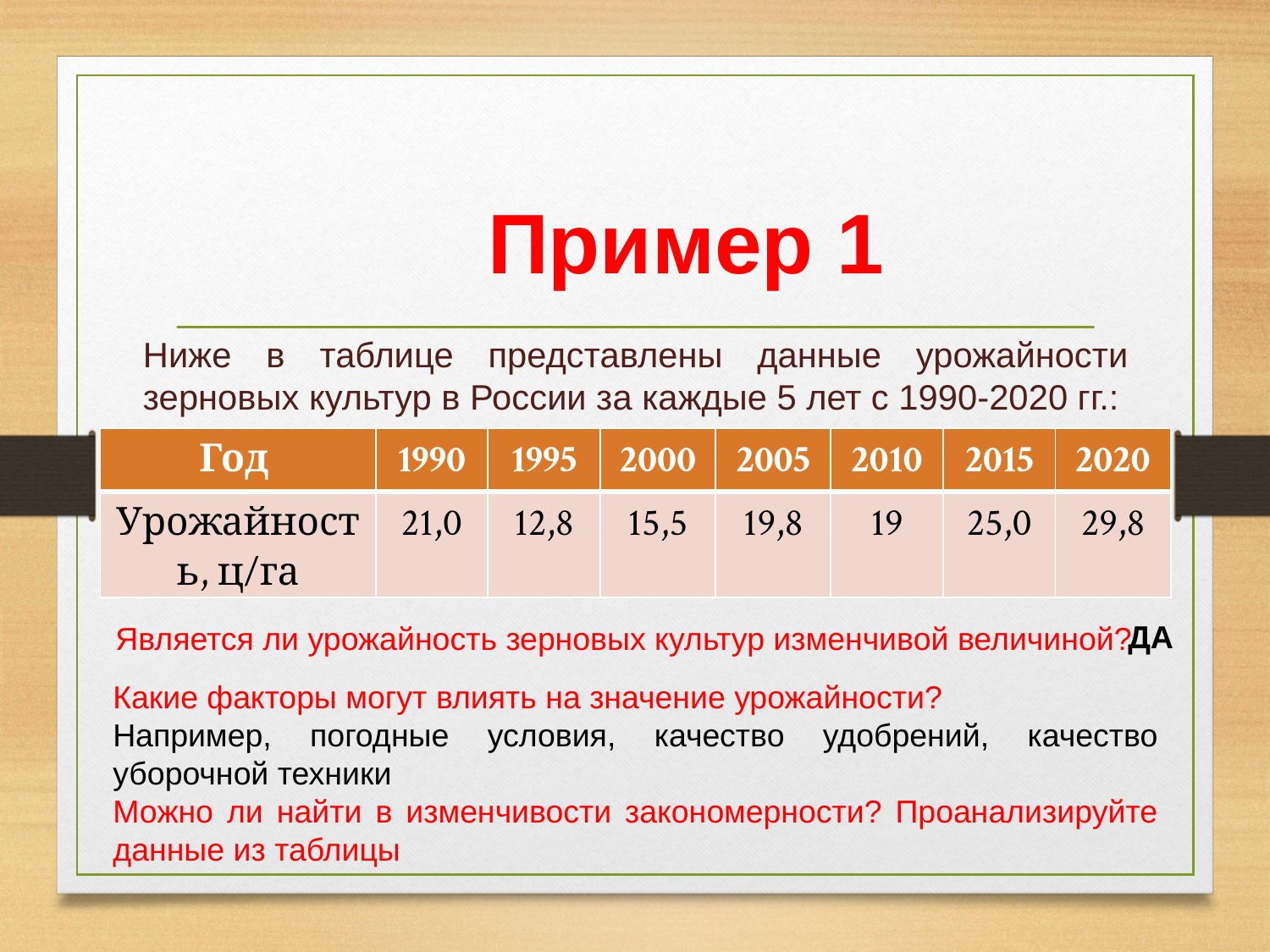

Пример 1
Ниже в таблице представлены данные урожайности зерновых культур в России за каждые 5 лет с 1990-2020 гг.:

| Год | 1990 | 1995 | 2000 | 2005 | 2010 | 2015 | 2020 |
| --- | --- | --- | --- | --- | --- | --- | --- |
| Урожайность, ц/га | 21,0 | 12,8 | 15,5 | 19,8 | 19 | 25,0 | 29,8 |
ДА
Является ли урожайность зерновых культур изменчивой величиной?
Какие факторы могут влиять на значение урожайности?
Например, погодные условия, качество удобрений, качество уборочной техники
Можно ли найти в изменчивости закономерности? Проанализируйте данные из таблицы